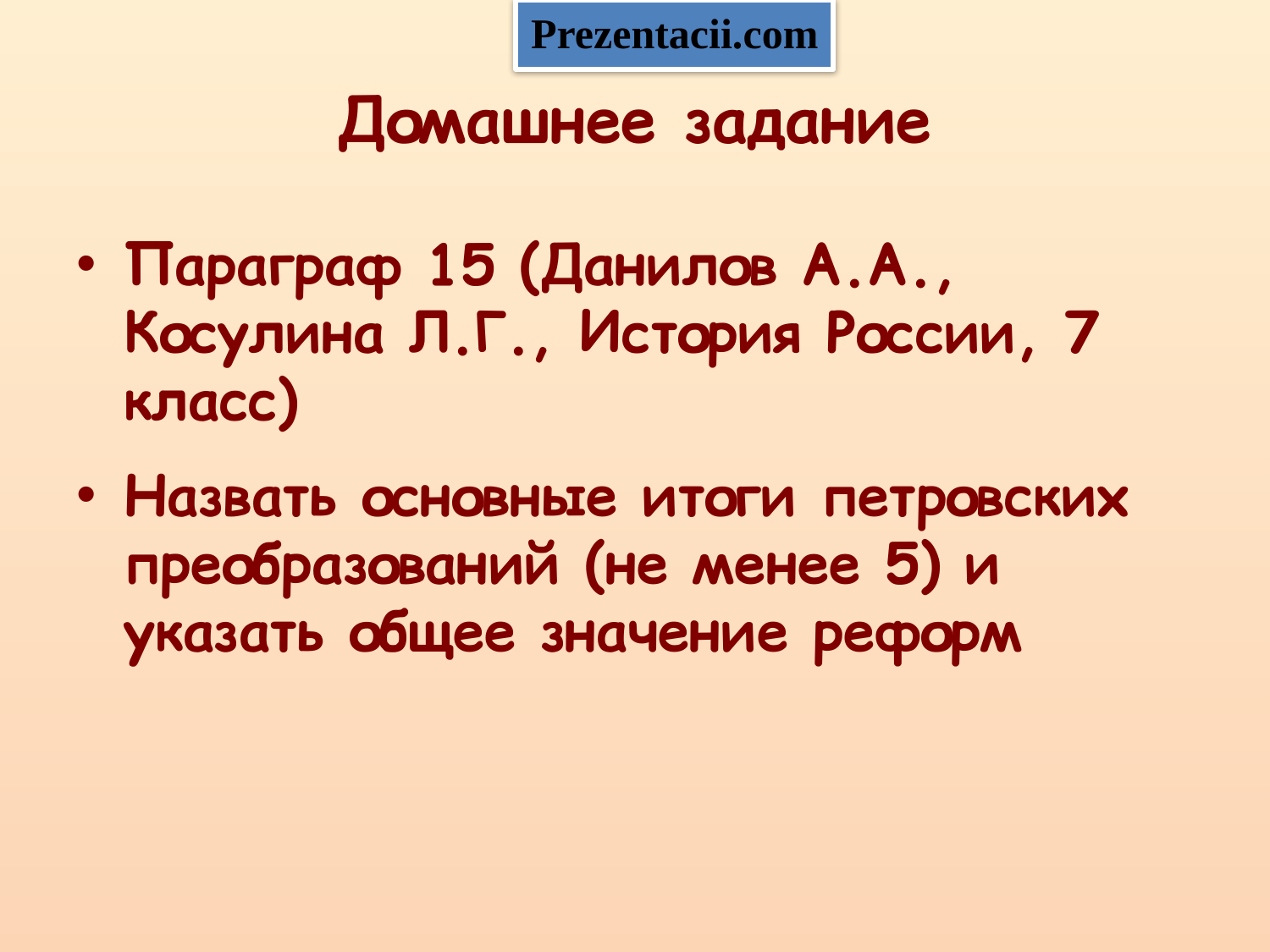

Prezentacii.com
# Домашнее задание
Параграф 15 (Данилов А.А., Косулина Л.Г., История России, 7 класс)
Назвать основные итоги петровских преобразований (не менее 5) и указать общее значение реформ